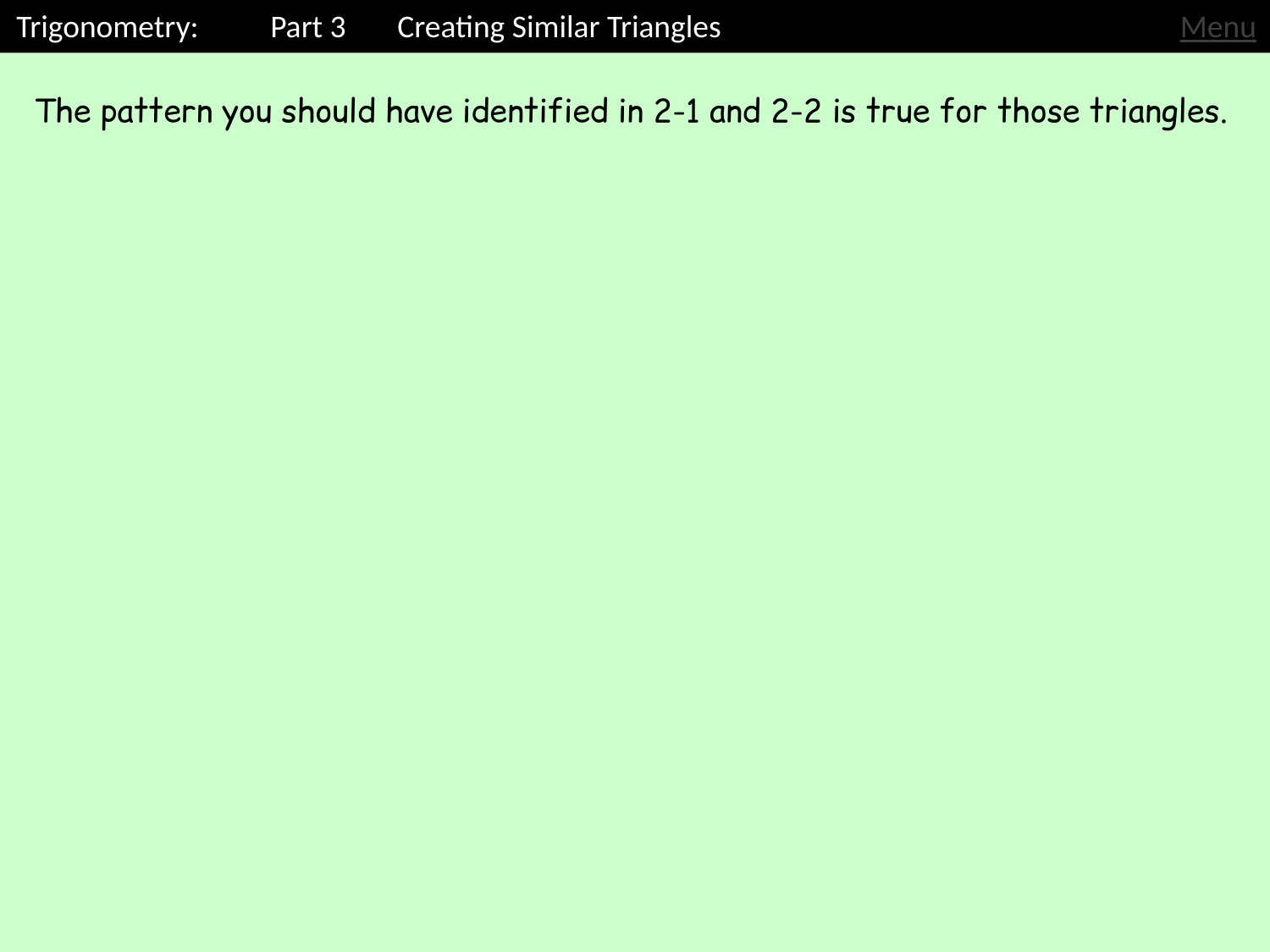

Trigonometry:  	Part 3	Creating Similar Triangles

Menu
The pattern you should have identified in 2-1 and 2-2 is true for those triangles.